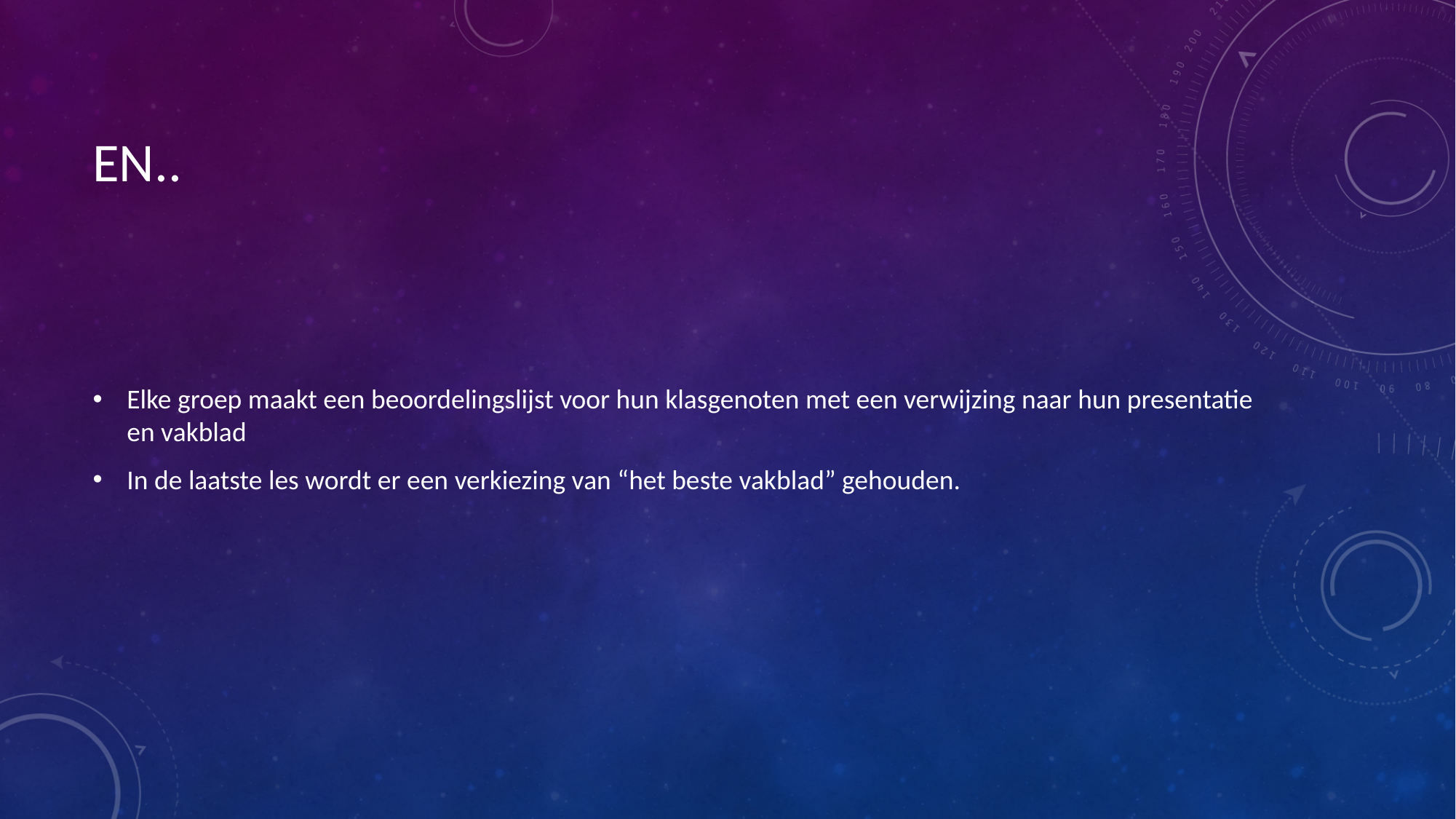

# En..
Elke groep maakt een beoordelingslijst voor hun klasgenoten met een verwijzing naar hun presentatie en vakblad
In de laatste les wordt er een verkiezing van “het beste vakblad” gehouden.